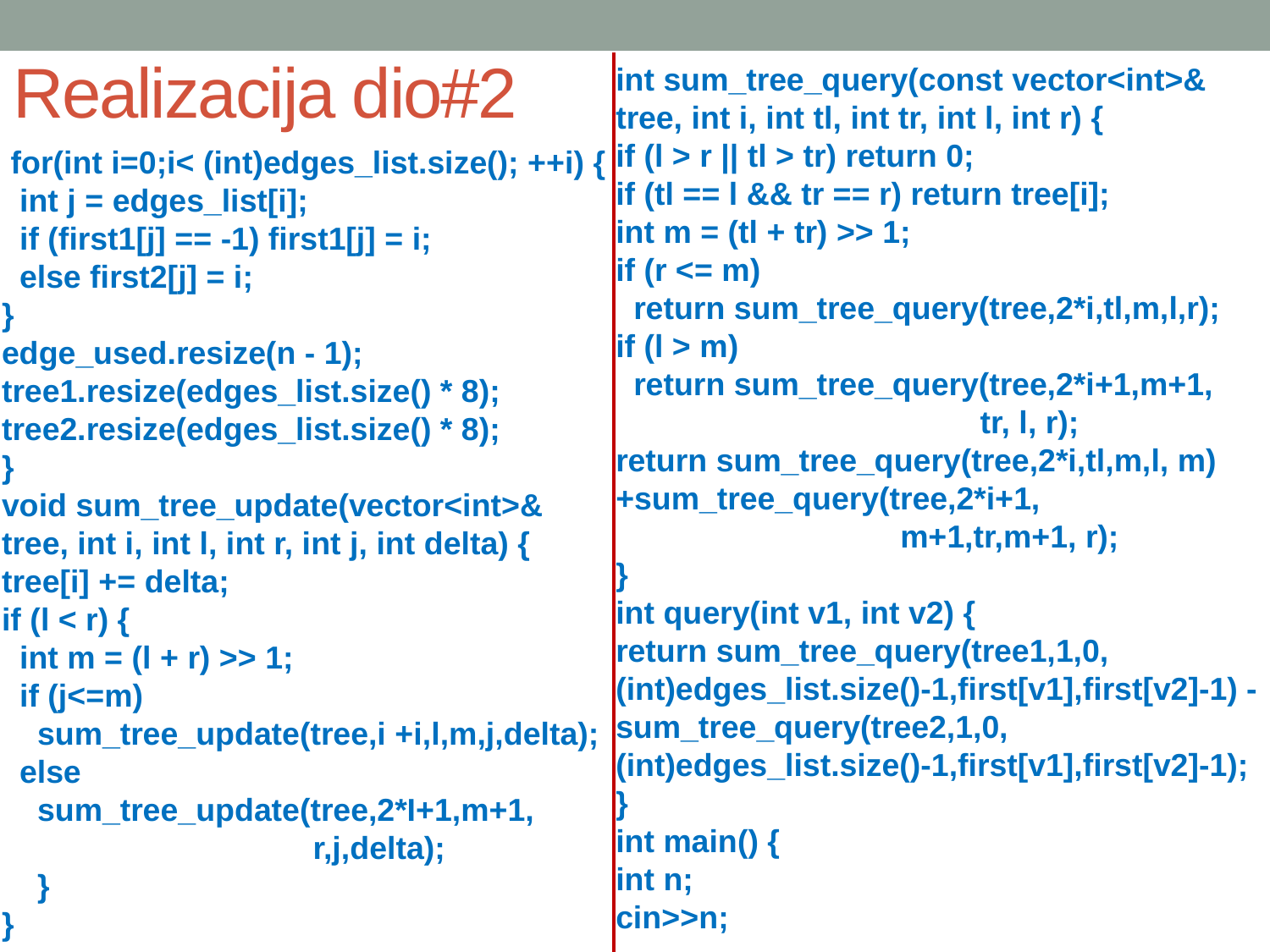

# Realizacija dio#2
int sum_tree_query(const vector<int>& tree, int i, int tl, int tr, int l, int r) {
if (l > r || tl > tr) return 0;
if (tl == l && tr == r) return tree[i];
int m = (tl + tr) >> 1;
if (r <= m)
  return sum_tree_query(tree,2*i,tl,m,l,r);
if (l > m)
  return sum_tree_query(tree,2*i+1,m+1,
                                         tr, l, r);
return sum_tree_query(tree,2*i,tl,m,l, m)
+sum_tree_query(tree,2*i+1,
                                m+1,tr,m+1, r);
}
int query(int v1, int v2) {
return sum_tree_query(tree1,1,0, (int)edges_list.size()-1,first[v1],first[v2]-1) -sum_tree_query(tree2,1,0, (int)edges_list.size()-1,first[v1],first[v2]-1);
}
int main() {
int n;
cin>>n;
 for(int i=0;i< (int)edges_list.size(); ++i) {
  int j = edges_list[i];
  if (first1[j] == -1) first1[j] = i;
  else first2[j] = i;
}
edge_used.resize(n - 1);
tree1.resize(edges_list.size() * 8);
tree2.resize(edges_list.size() * 8);
}
void sum_tree_update(vector<int>& tree, int i, int l, int r, int j, int delta) {
tree[i] += delta;
if (l < r) {
  int m = (l + r) >> 1;
  if (j<=m)
    sum_tree_update(tree,i +i,l,m,j,delta);
  else
    sum_tree_update(tree,2*I+1,m+1,
                                   r,j,delta);
    }
}